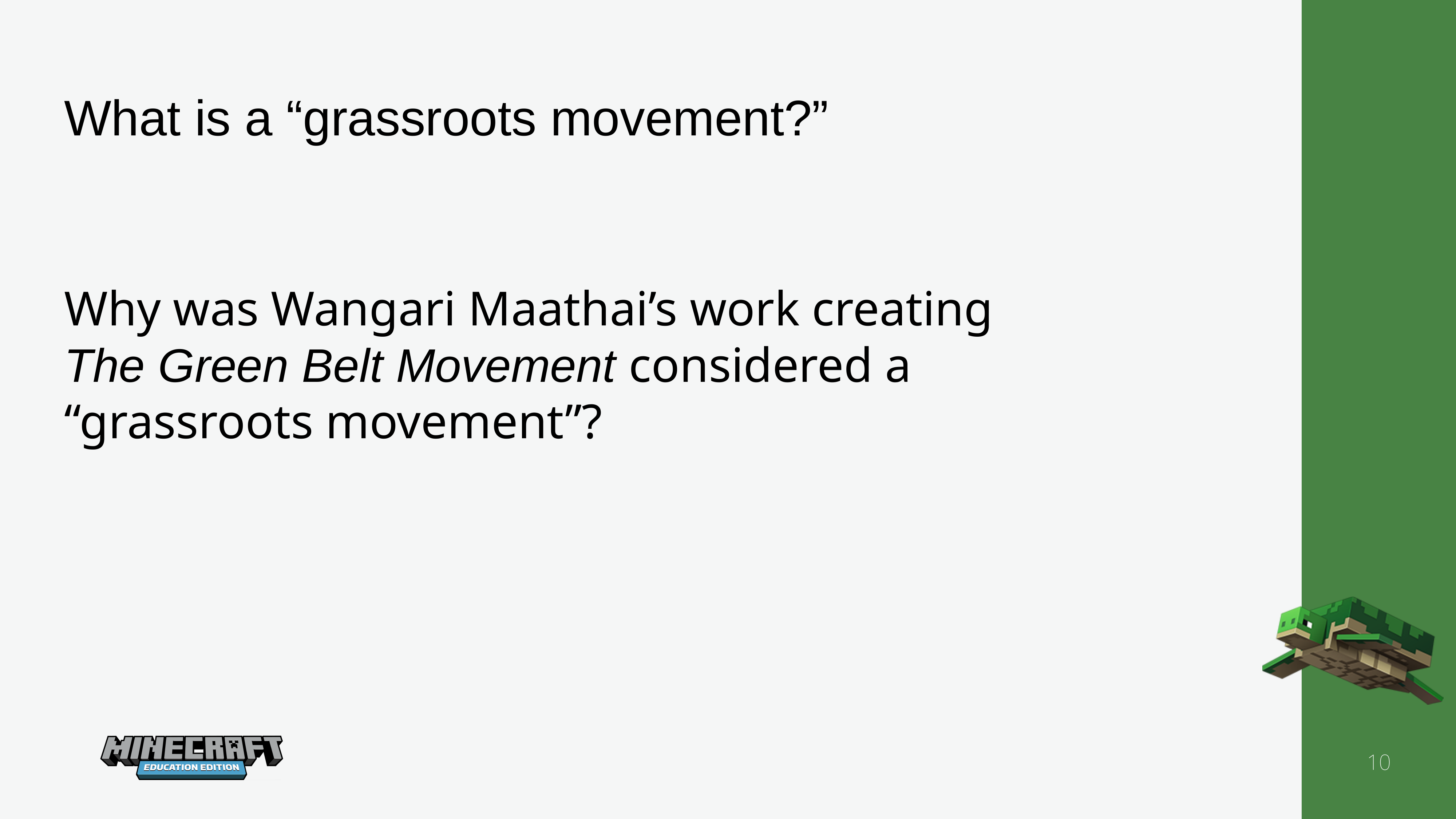

What is a “grassroots movement?”

Why was Wangari Maathai’s work creating
The Green Belt Movement considered a “grassroots movement”?
10